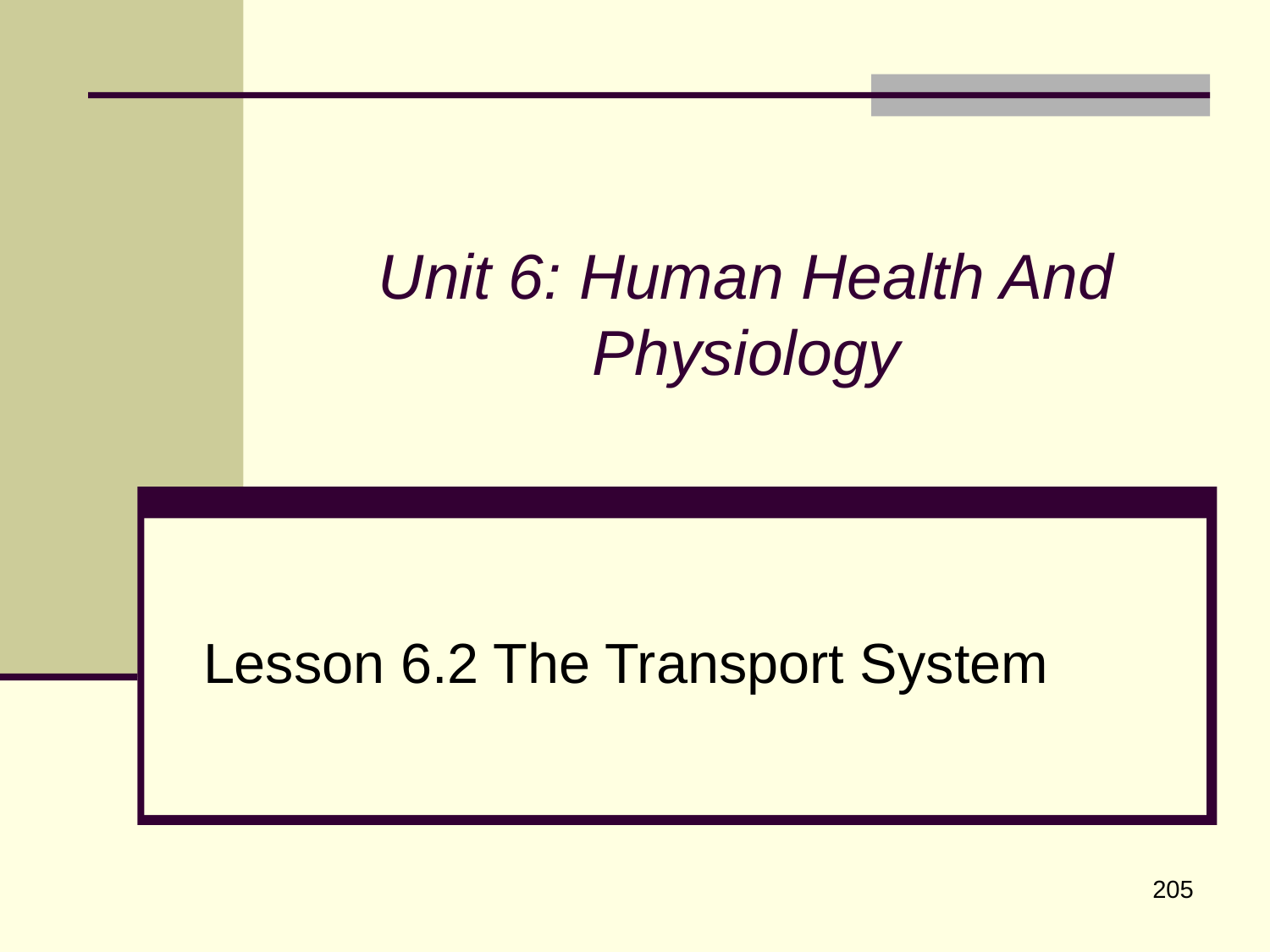

# Unit 6: Human Health And Physiology
Lesson 6.2 The Transport System
205